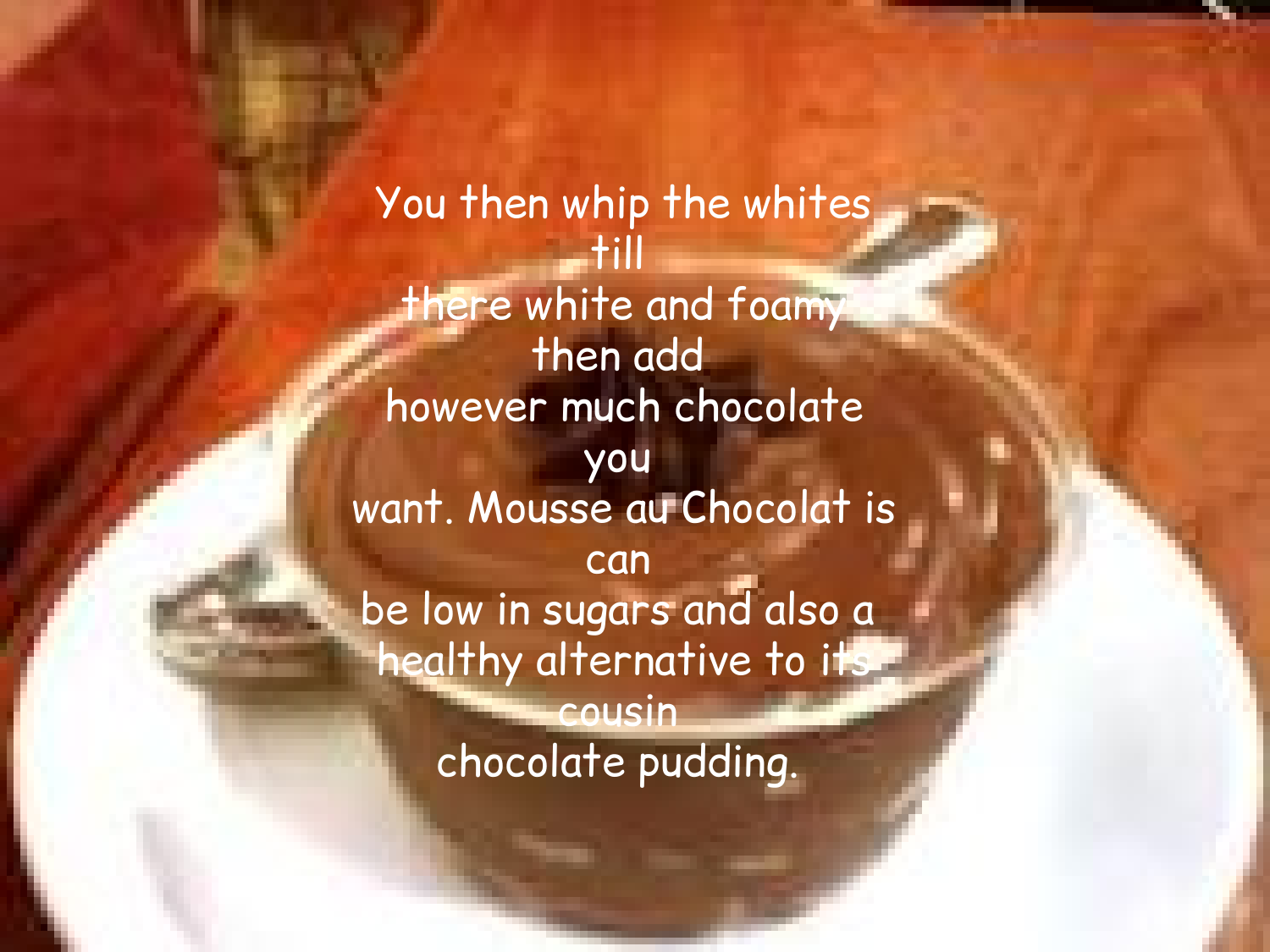

You then whip the whites till
there white and foamy then add
however much chocolate you
want. Mousse au Chocolat is can
be low in sugars and also a
healthy alternative to its cousin
chocolate pudding.